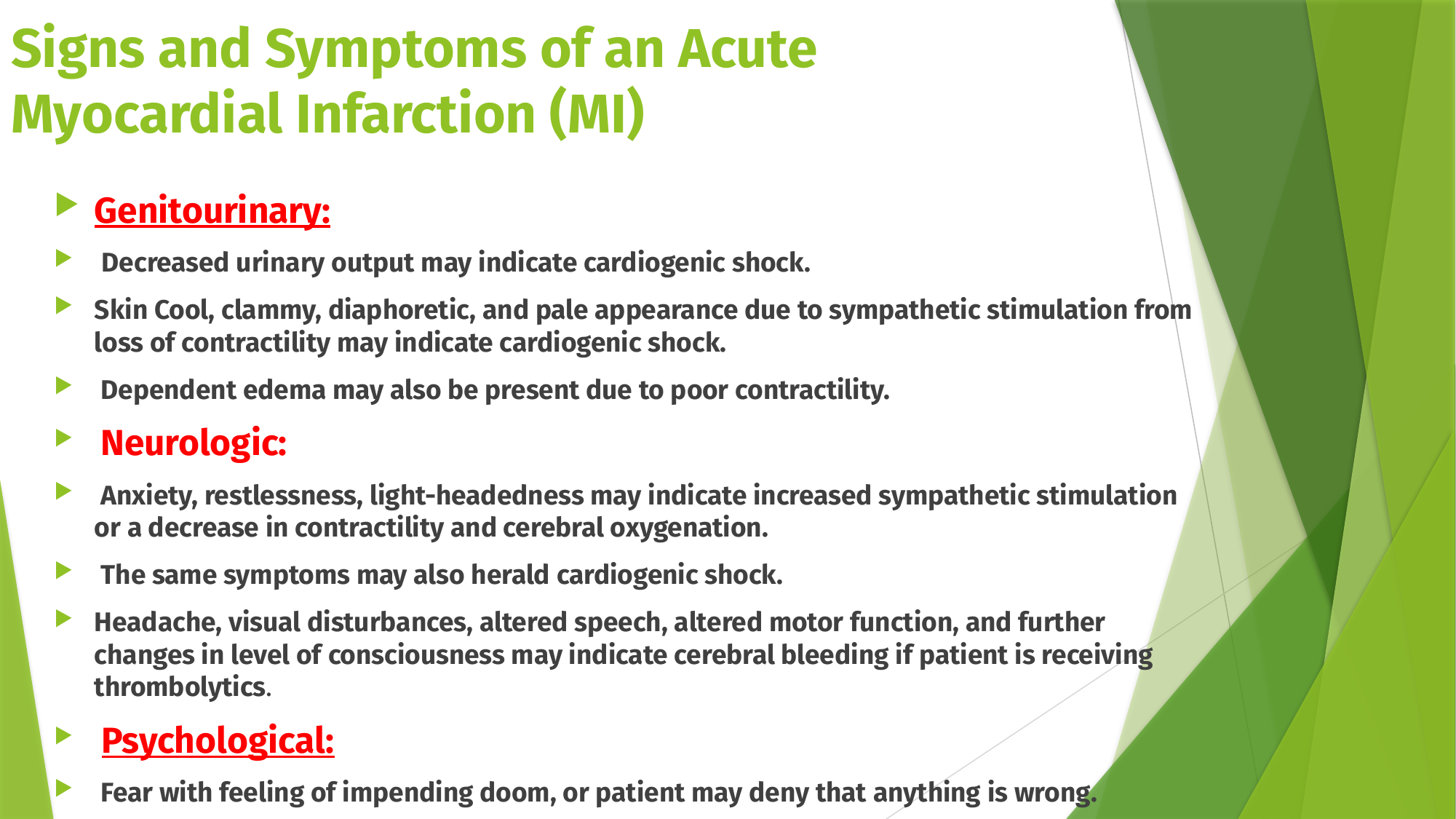

# Signs and Symptoms of an Acute Myocardial Infarction (MI)
Genitourinary:
 Decreased urinary output may indicate cardiogenic shock.
Skin Cool, clammy, diaphoretic, and pale appearance due to sympathetic stimulation from loss of contractility may indicate cardiogenic shock.
 Dependent edema may also be present due to poor contractility.
 Neurologic:
 Anxiety, restlessness, light-headedness may indicate increased sympathetic stimulation or a decrease in contractility and cerebral oxygenation.
 The same symptoms may also herald cardiogenic shock.
Headache, visual disturbances, altered speech, altered motor function, and further changes in level of consciousness may indicate cerebral bleeding if patient is receiving thrombolytics.
 Psychological:
 Fear with feeling of impending doom, or patient may deny that anything is wrong.